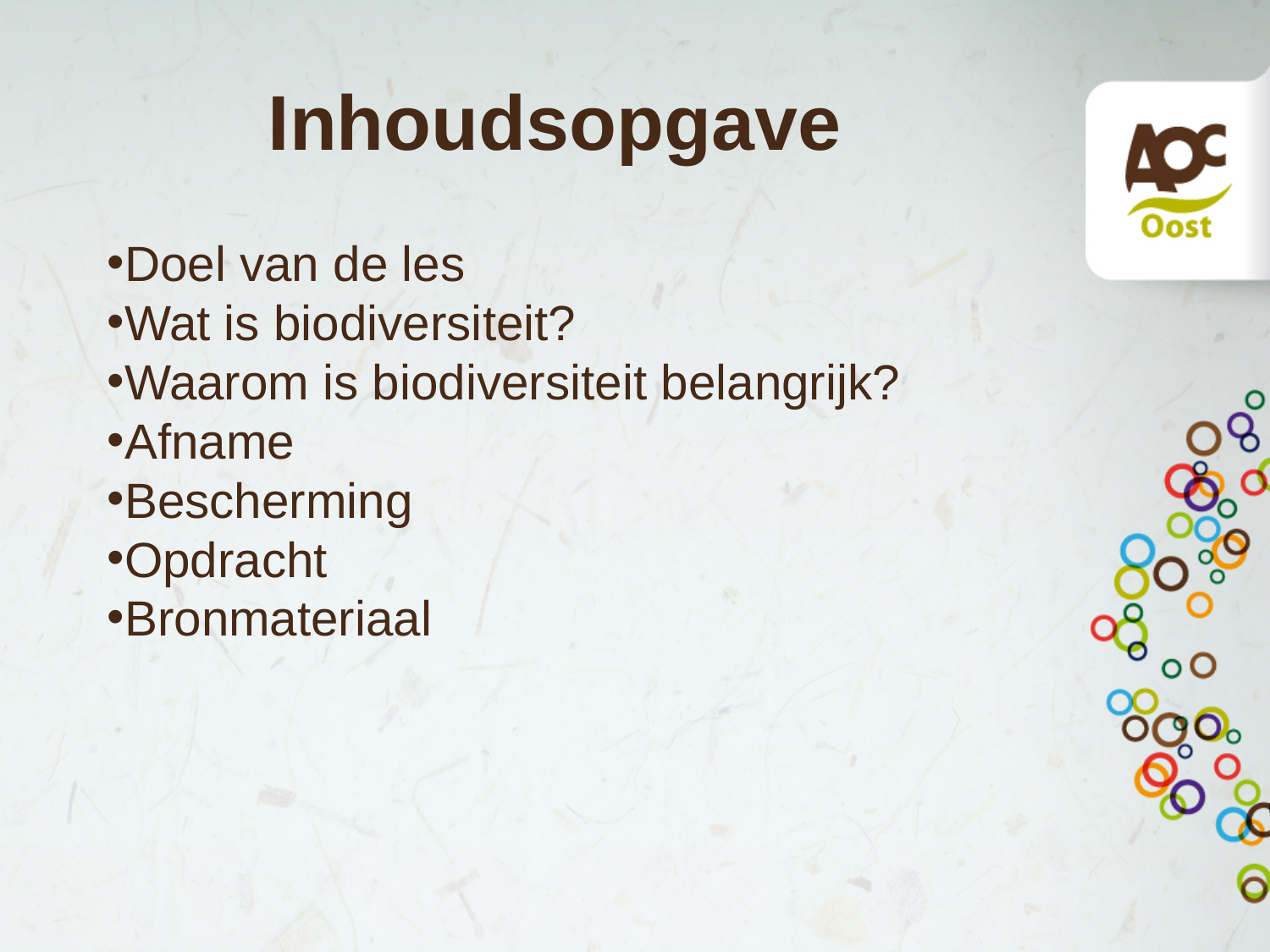

# Inhoudsopgave
Doel van de les
Wat is biodiversiteit?
Waarom is biodiversiteit belangrijk?
Afname
Bescherming
Opdracht
Bronmateriaal